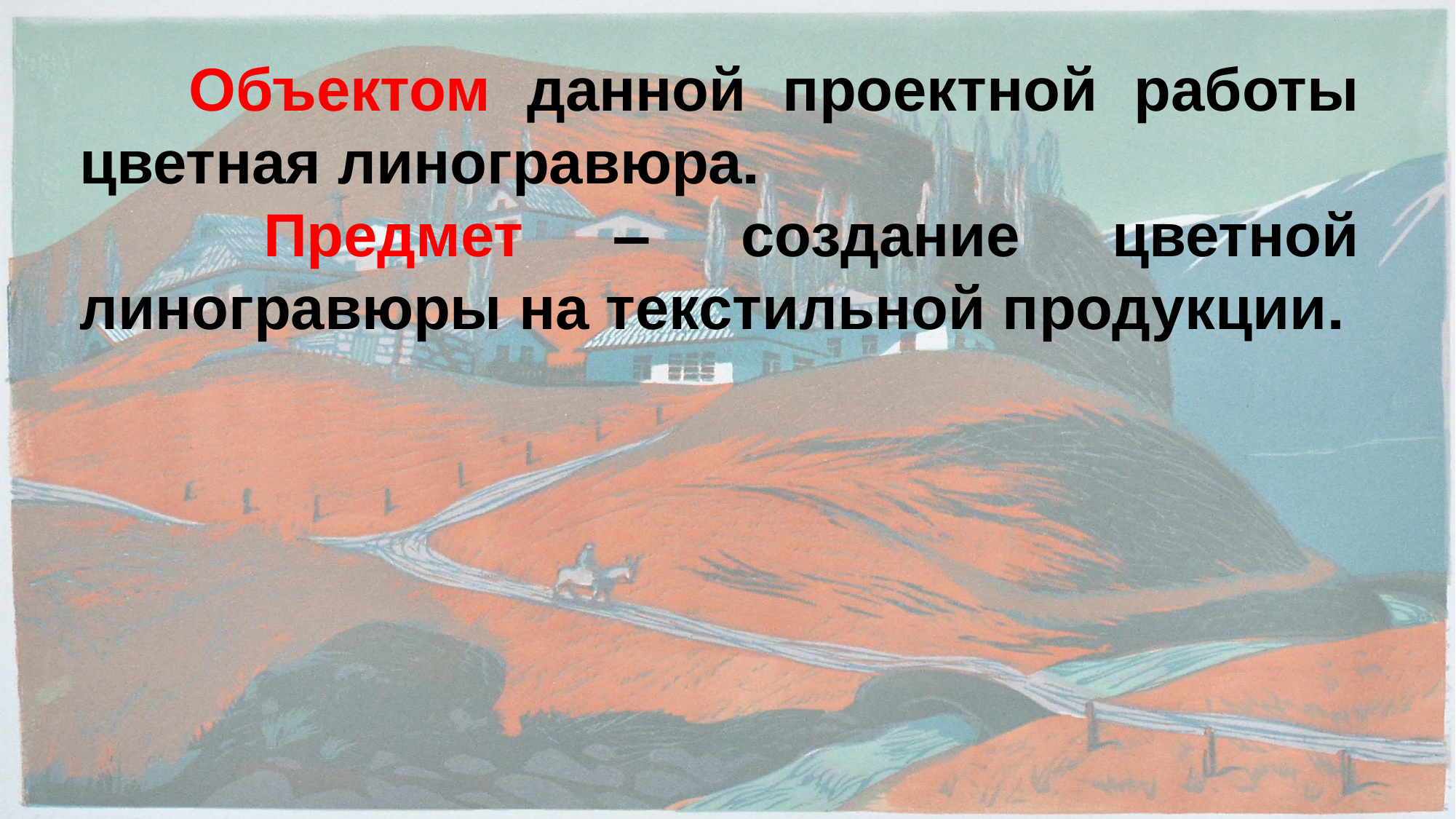

Объектом данной проектной работы цветная линогравюра.
 	Предмет – создание цветной линогравюры на текстильной продукции.